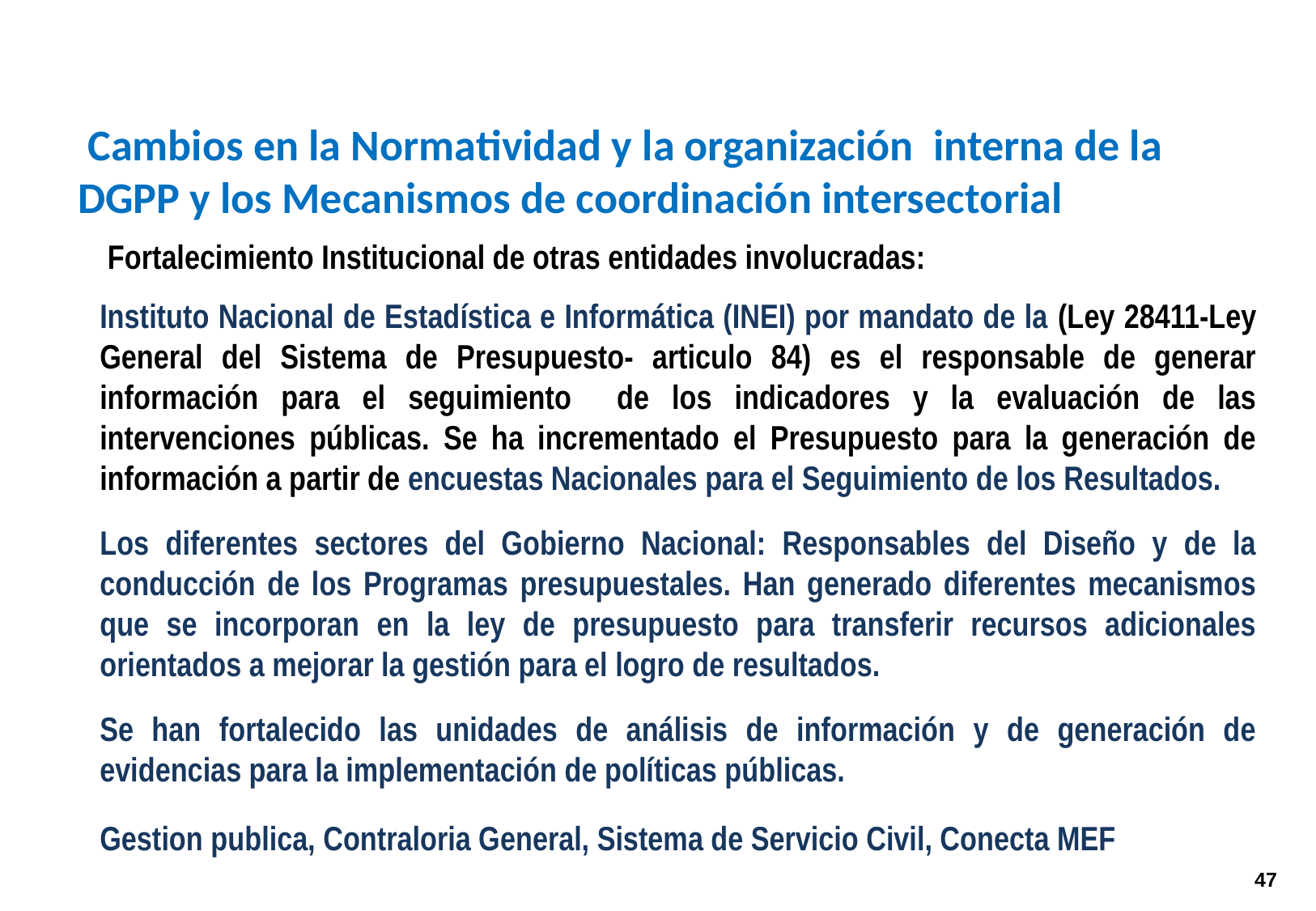

Cambios en la Normatividad y la organización  interna de la DGPP y los Mecanismos de coordinación intersectorial
 Fortalecimiento Institucional de otras entidades involucradas:

Instituto Nacional de Estadística e Informática (INEI) por mandato de la (Ley 28411-Ley General del Sistema de Presupuesto- articulo 84) es el responsable de generar información para el seguimiento  de los indicadores y la evaluación de las intervenciones públicas. Se ha incrementado el Presupuesto para la generación de información a partir de encuestas Nacionales para el Seguimiento de los Resultados.

Los diferentes sectores del Gobierno Nacional: Responsables del Diseño y de la conducción de los Programas presupuestales. Han generado diferentes mecanismos que se incorporan en la ley de presupuesto para transferir recursos adicionales orientados a mejorar la gestión para el logro de resultados.

Se han fortalecido las unidades de análisis de información y de generación de evidencias para la implementación de políticas públicas.

Gestion publica, Contraloria General, Sistema de Servicio Civil, Conecta MEF
47